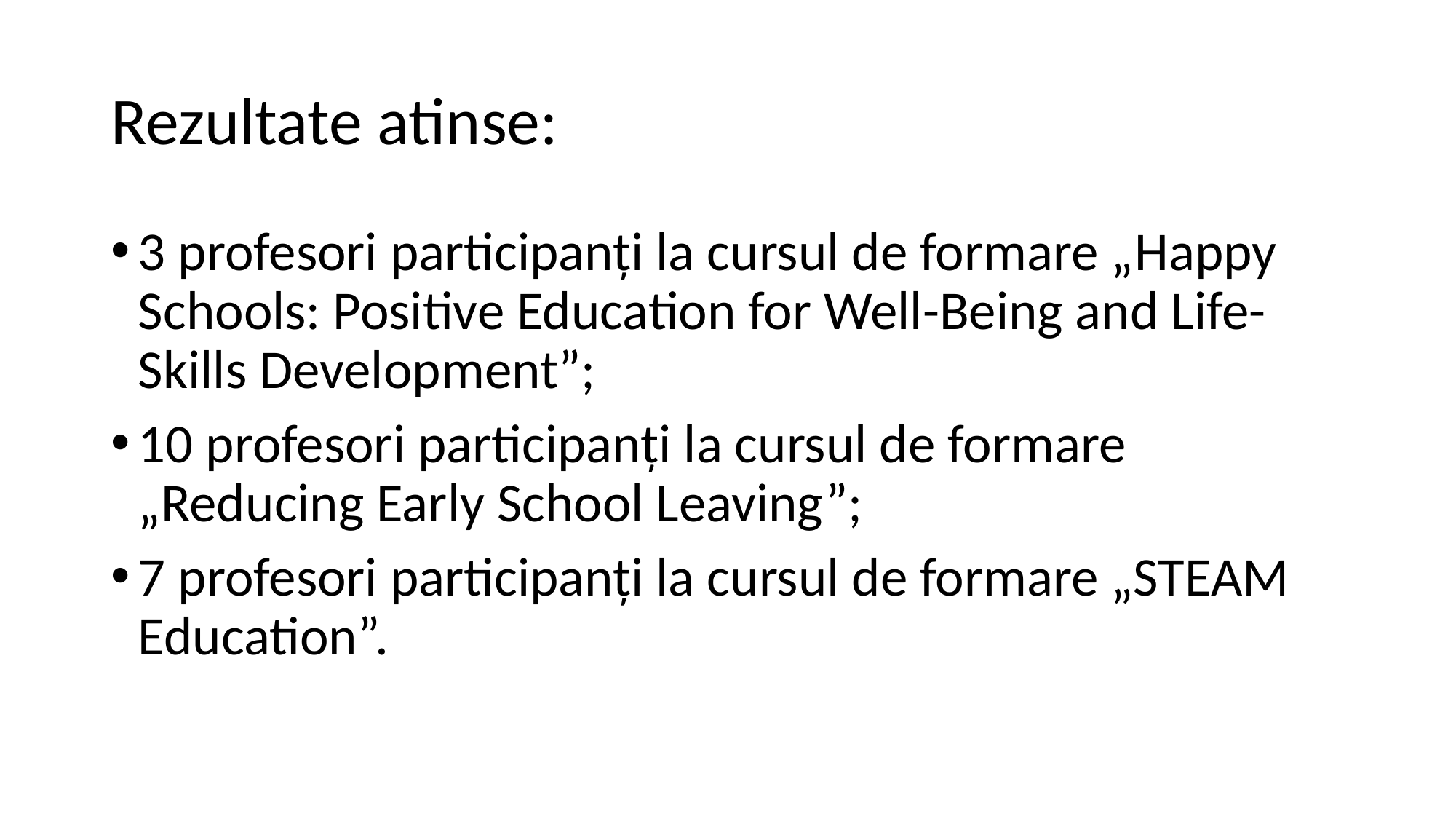

# Rezultate atinse:
3 profesori participanți la cursul de formare „Happy Schools: Positive Education for Well-Being and Life-Skills Development”;
10 profesori participanți la cursul de formare „Reducing Early School Leaving”;
7 profesori participanți la cursul de formare „STEAM Education”.